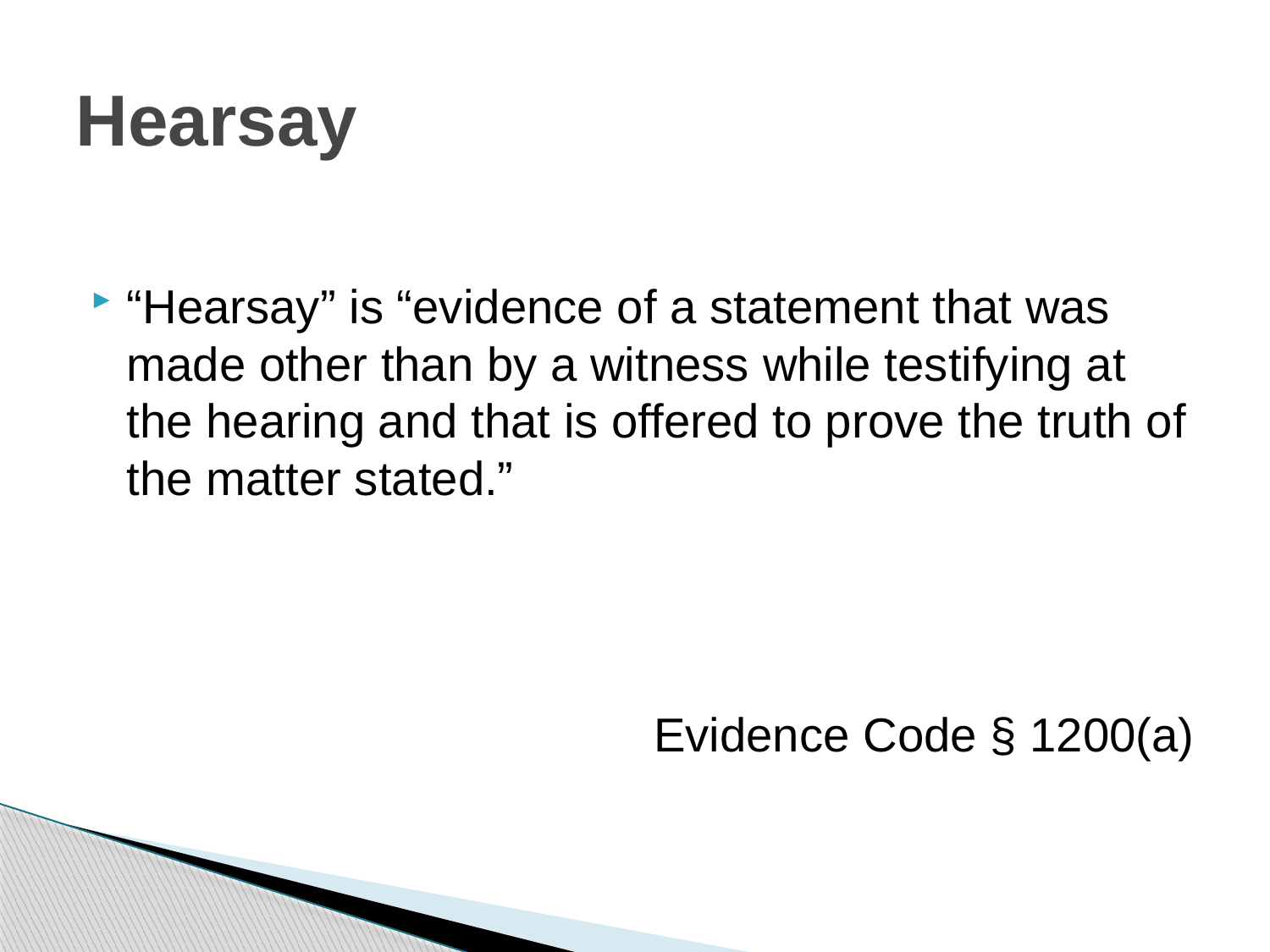

# Hearsay

“Hearsay” is “evidence of a statement that was made other than by a witness while testifying at the hearing and that is offered to prove the truth of the matter stated.”

Evidence Code § 1200(a)